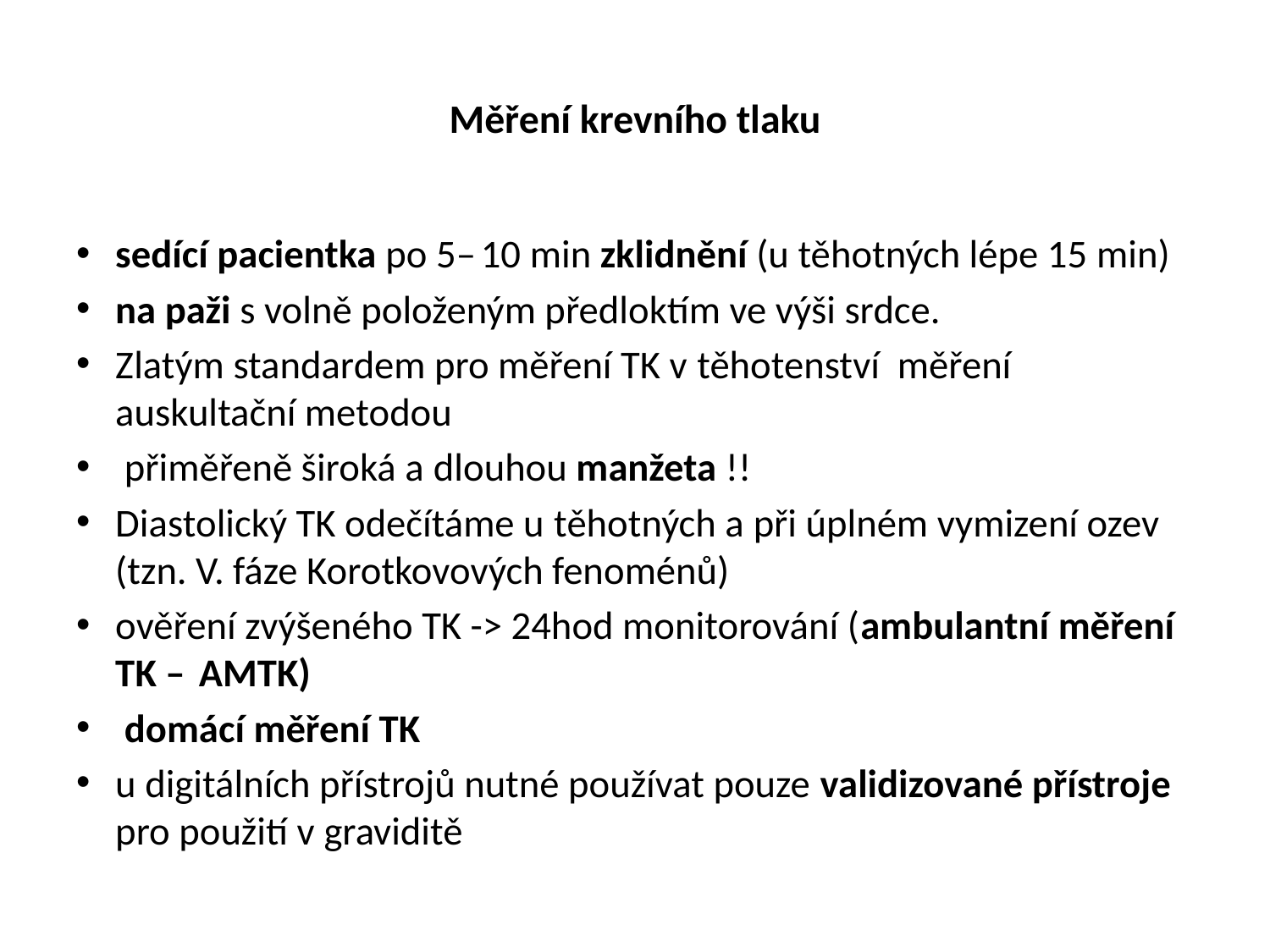

# Měření krevního tlaku
sedící pa­cientka po 5– 10 min zklidnění (u těhotných lépe 15 min)
na paži s volně položeným předloktím ve výši srdce.
Zlatým standardem pro měření TK v těhotenství  měření auskultační metodou
 přiměřeně široká a dlouhou manžeta !!
Diastolický TK odečítáme u těhotných a při úplném vymizení ozev (tzn. V. fáze Korotkovových fenoménů)
ověření zvýšeného TK -> 24hod monitorování (ambulantní měření TK –  AMTK)
 domácí měření TK
u digitálních přístrojů nutné používat pouze validizované přístroje pro použití v graviditě